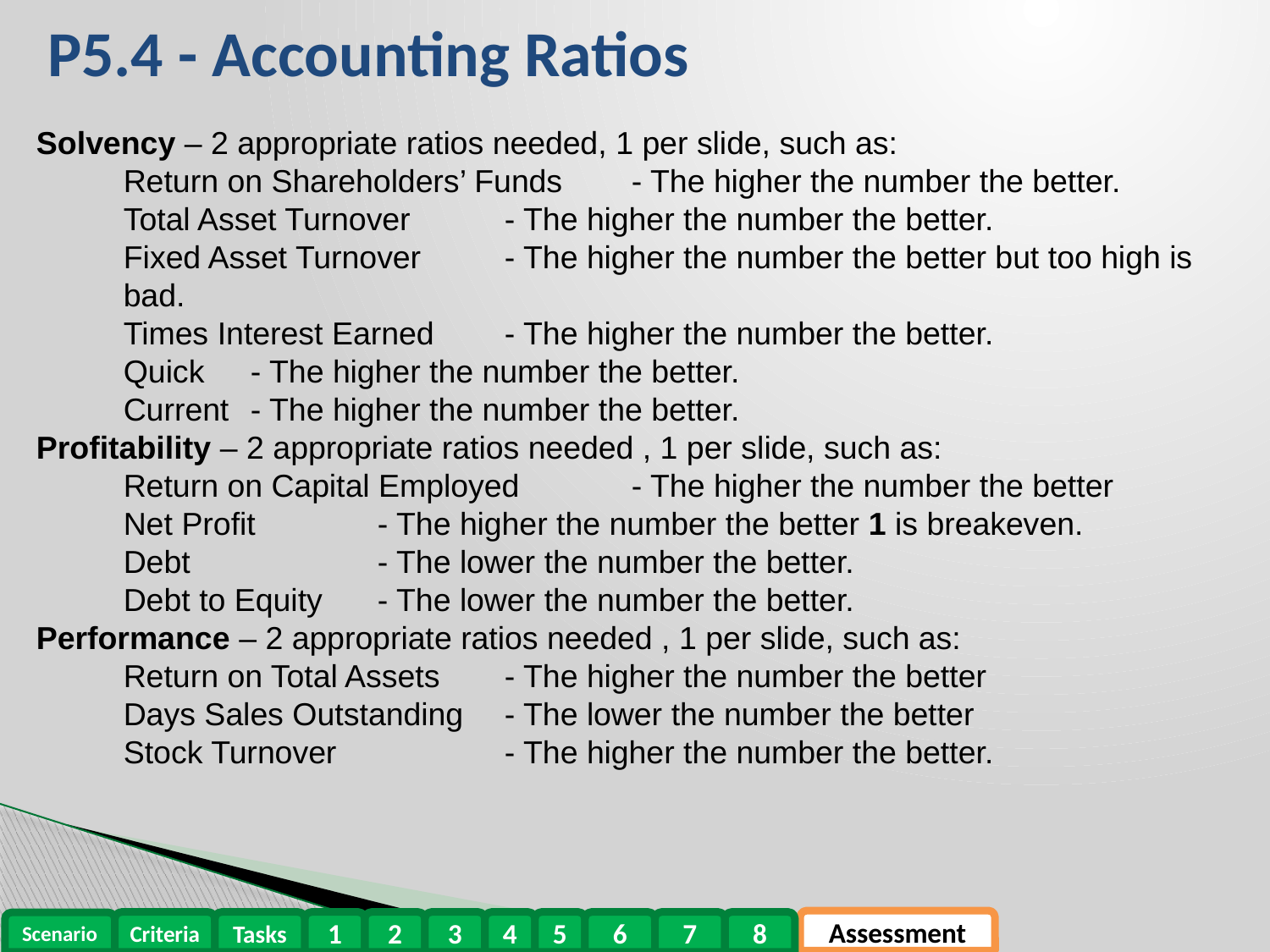

# P5.4 - Accounting Ratios
Solvency – 2 appropriate ratios needed, 1 per slide, such as:
Return on Shareholders’ Funds	- The higher the number the better.
Total Asset Turnover	- The higher the number the better.
Fixed Asset Turnover	- The higher the number the better but too high is bad.
Times Interest Earned	- The higher the number the better.
Quick	- The higher the number the better.
Current	- The higher the number the better.
Profitability – 2 appropriate ratios needed , 1 per slide, such as:
Return on Capital Employed  	- The higher the number the better
Net Profit	- The higher the number the better 1 is breakeven.
Debt		- The lower the number the better.
Debt to Equity	- The lower the number the better.
Performance – 2 appropriate ratios needed , 1 per slide, such as:
Return on Total Assets	- The higher the number the better
Days Sales Outstanding	- The lower the number the better
Stock Turnover		- The higher the number the better.